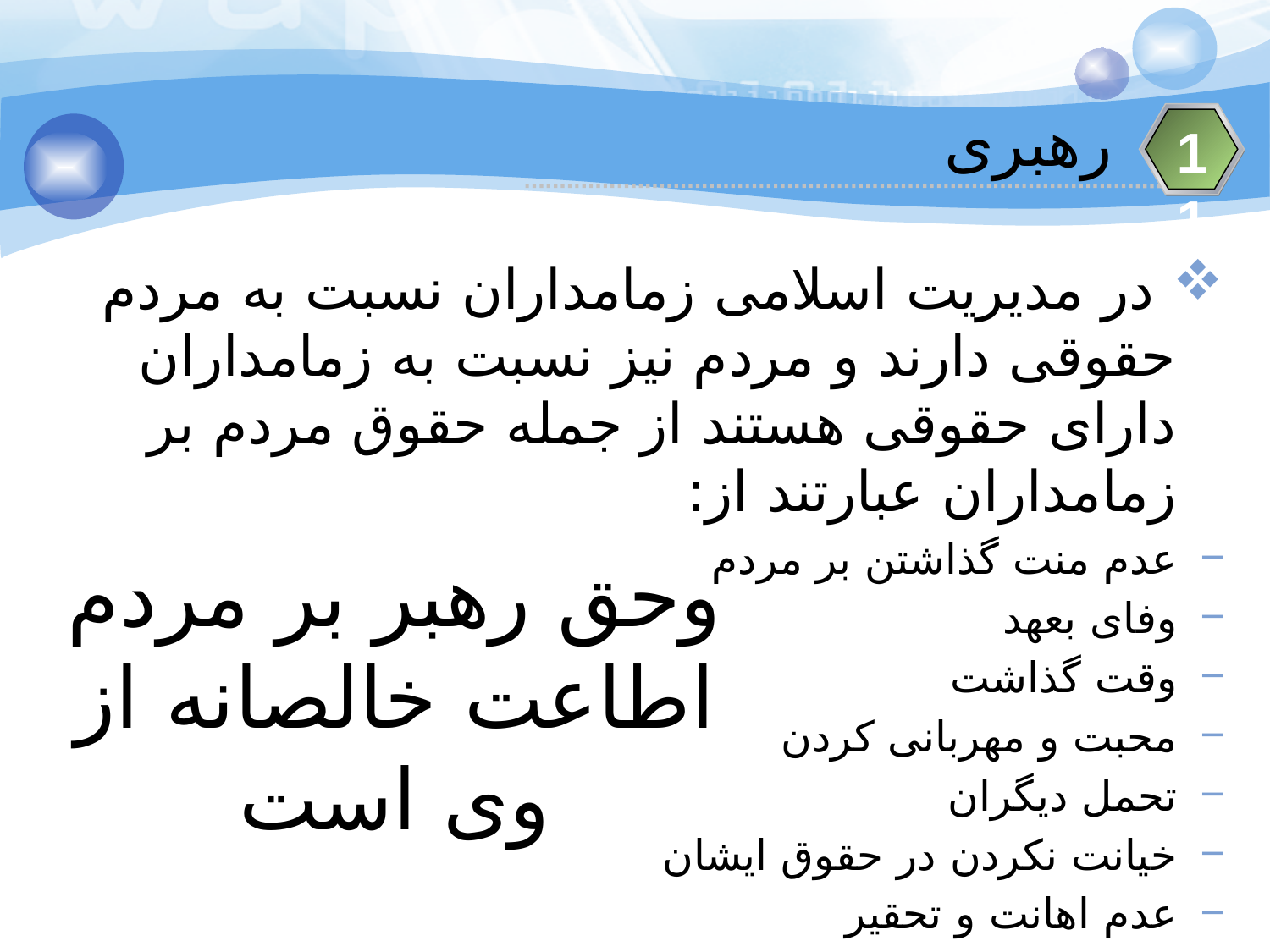

رهبری

11

 در مدیریت اسلامی زمامداران نسبت به مردم حقوقی دارند و مردم نیز نسبت به زمامداران دارای حقوقی هستند از جمله حقوق مردم بر زمامداران عبارتند از:
عدم منت گذاشتن بر مردم
وفای بعهد
وقت گذاشت
محبت و مهربانی کردن
تحمل دیگران
خیانت نکردن در حقوق ایشان
عدم اهانت و تحقیر
وحق رهبر بر مردم اطاعت خالصانه از وی است